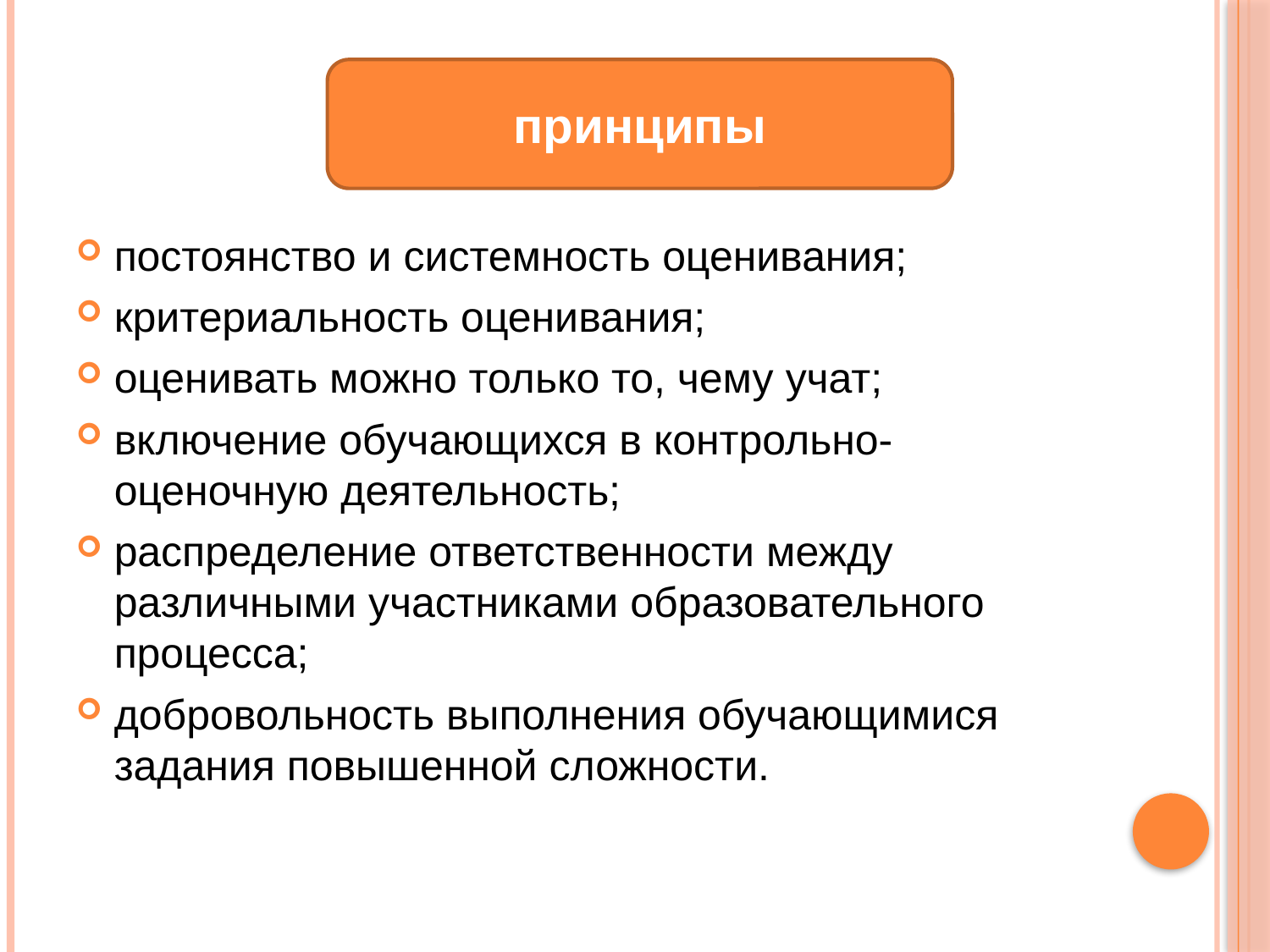

#
принципы
постоянство и системность оценивания;
критериальность оценивания;
оценивать можно только то, чему учат;
включение обучающихся в контрольно-оценочную деятельность;
распределение ответственности между различными участниками образовательного процесса;
добровольность выполнения обучающимися задания повышенной сложности.